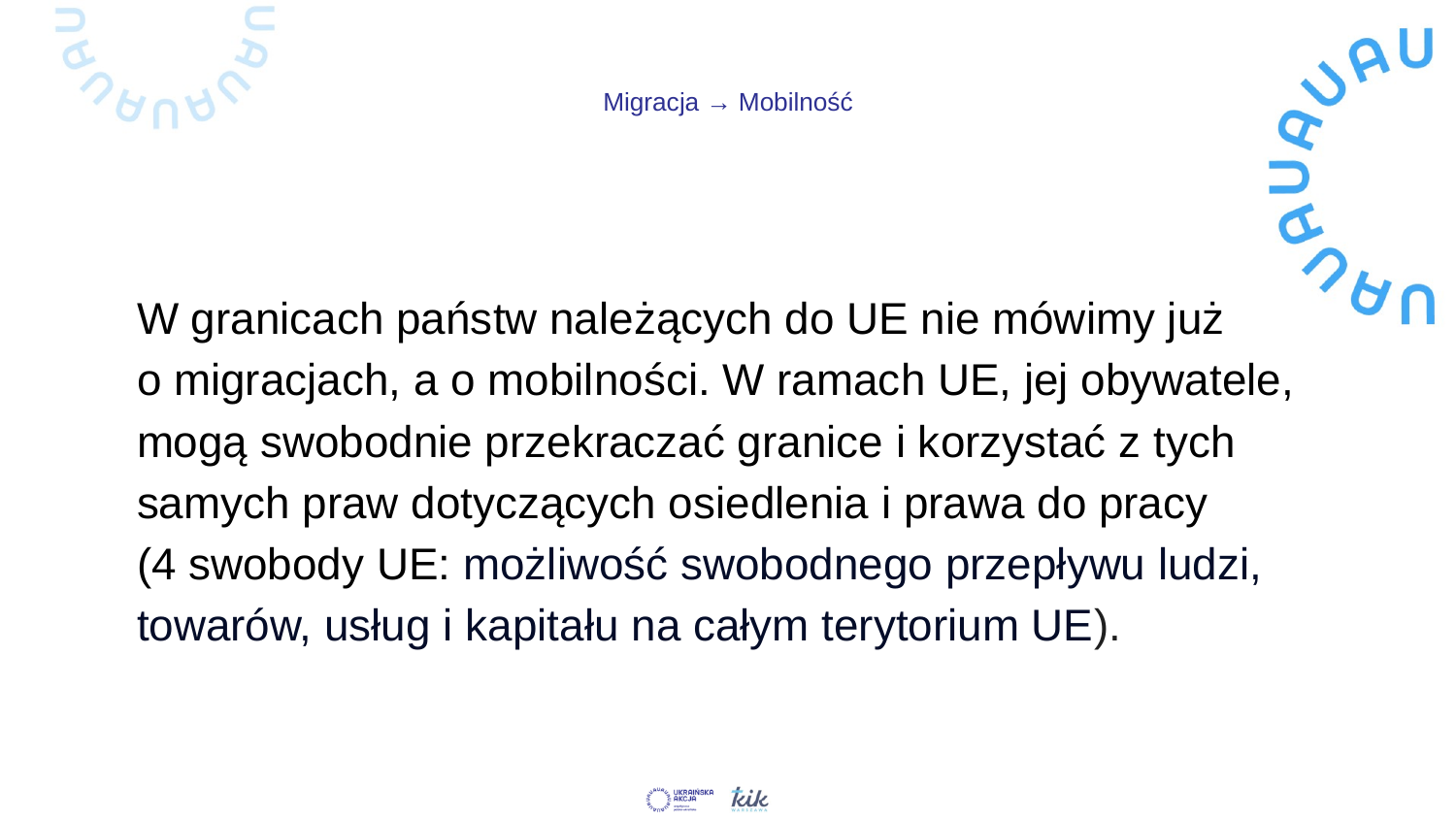

# Migracja → Mobilność
W granicach państw należących do UE nie mówimy już
o migracjach, a o mobilności. W ramach UE, jej obywatele, mogą swobodnie przekraczać granice i korzystać z tych samych praw dotyczących osiedlenia i prawa do pracy
(4 swobody UE: możliwość swobodnego przepływu ludzi, towarów, usług i kapitału na całym terytorium UE).